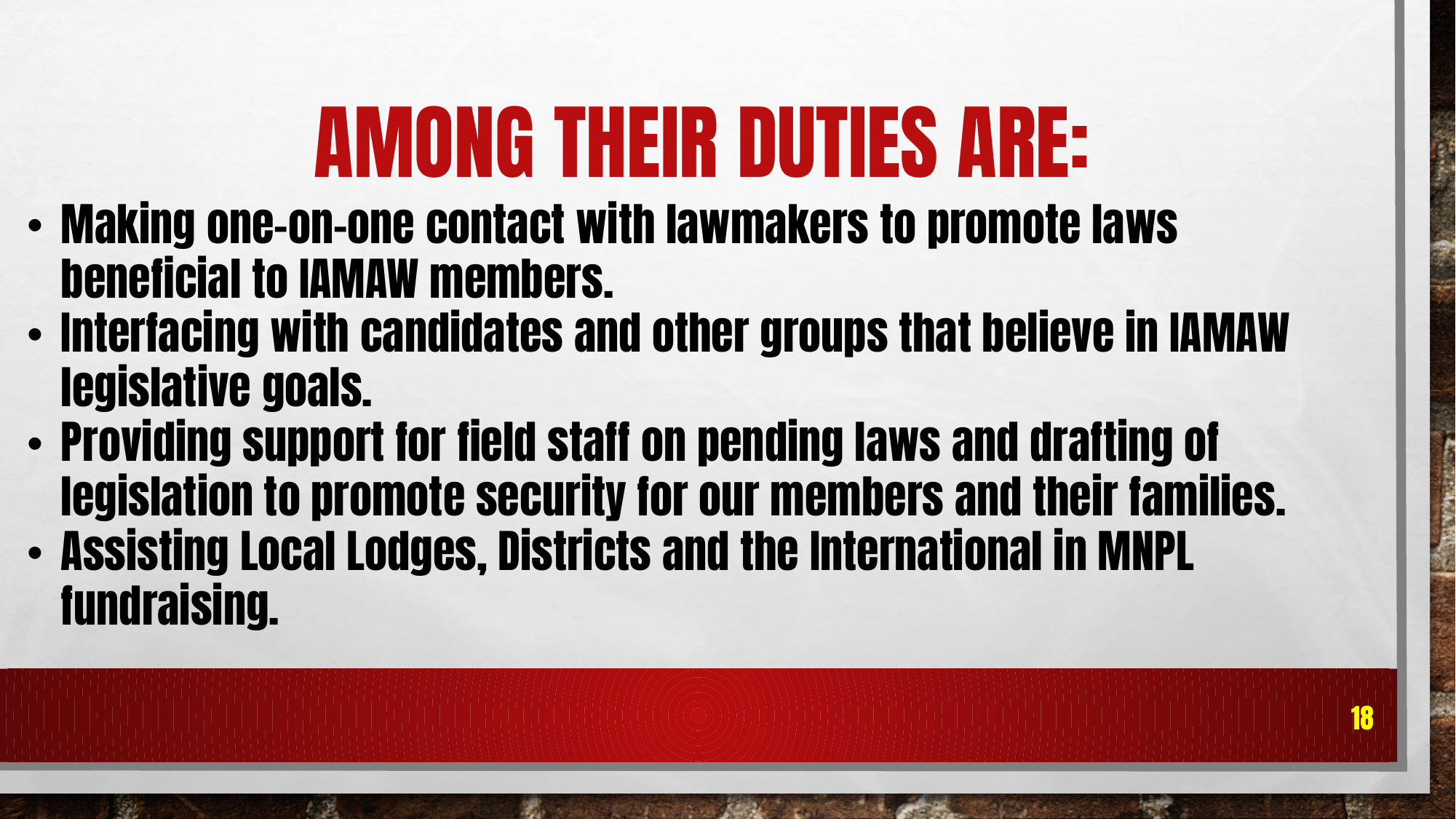

# Among their duties are:
Making one-on-one contact with lawmakers to promote laws beneficial to IAMAW members.
Interfacing with candidates and other groups that believe in IAMAW legislative goals.
Providing support for field staff on pending laws and drafting of legislation to promote security for our members and their families.
Assisting Local Lodges, Districts and the International in MNPL fundraising.
18